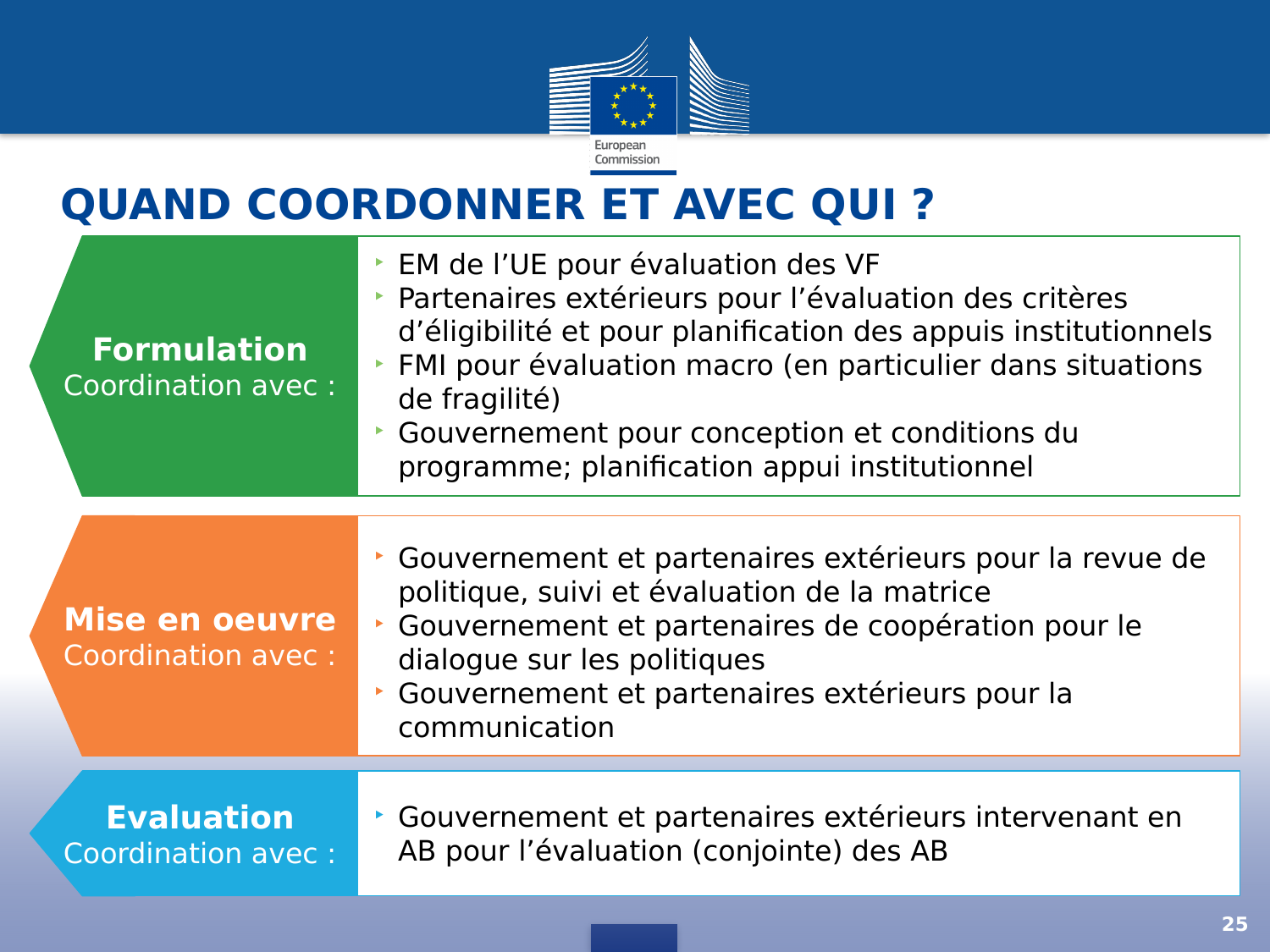

# Quand coordonner et avec qui ?

EM de l’UE pour évaluation des VF
Partenaires extérieurs pour l’évaluation des critères d’éligibilité et pour planification des appuis institutionnels
FMI pour évaluation macro (en particulier dans situations de fragilité)
Gouvernement pour conception et conditions du programme; planification appui institutionnel
Formulation
Coordination avec :

Gouvernement et partenaires extérieurs pour la revue de politique, suivi et évaluation de la matrice
Gouvernement et partenaires de coopération pour le dialogue sur les politiques
Gouvernement et partenaires extérieurs pour la communication
Mise en oeuvre
Coordination avec :

Evaluation
Coordination avec :
Gouvernement et partenaires extérieurs intervenant en AB pour l’évaluation (conjointe) des AB
25